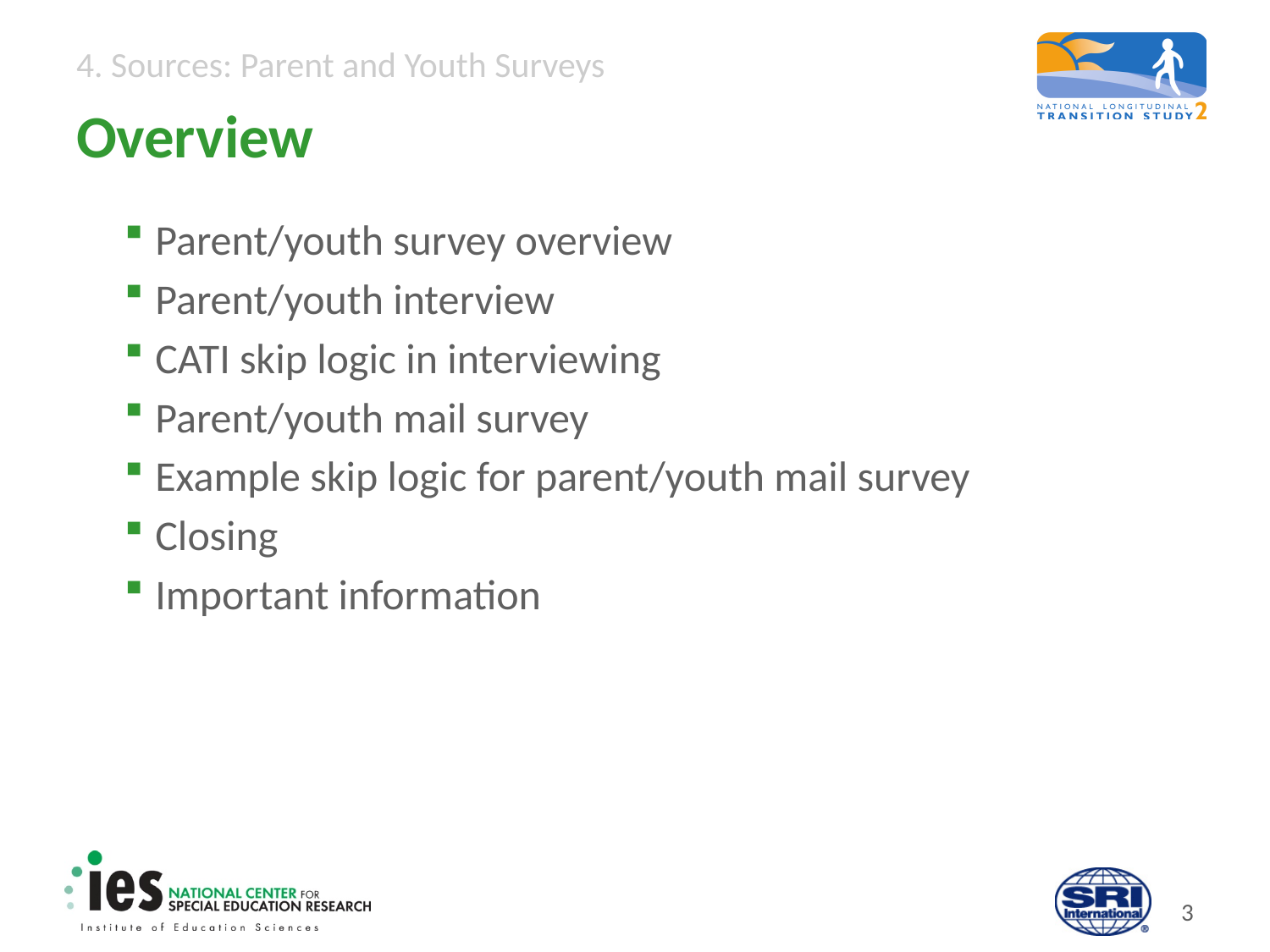

# Overview
Parent/youth survey overview
Parent/youth interview
CATI skip logic in interviewing
Parent/youth mail survey
Example skip logic for parent/youth mail survey
Closing
Important information
3